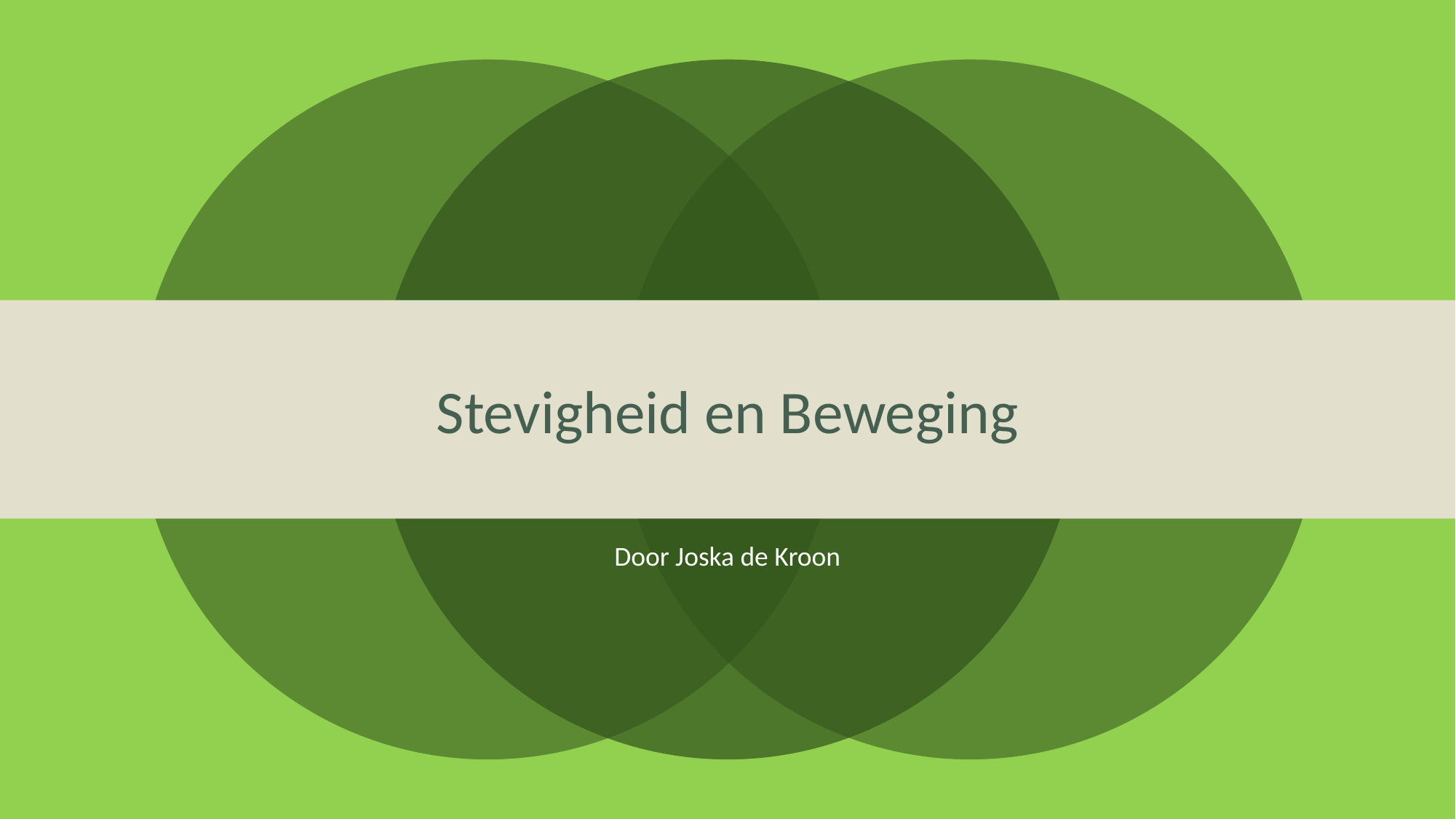

# Stevigheid en Beweging
Door Joska de Kroon